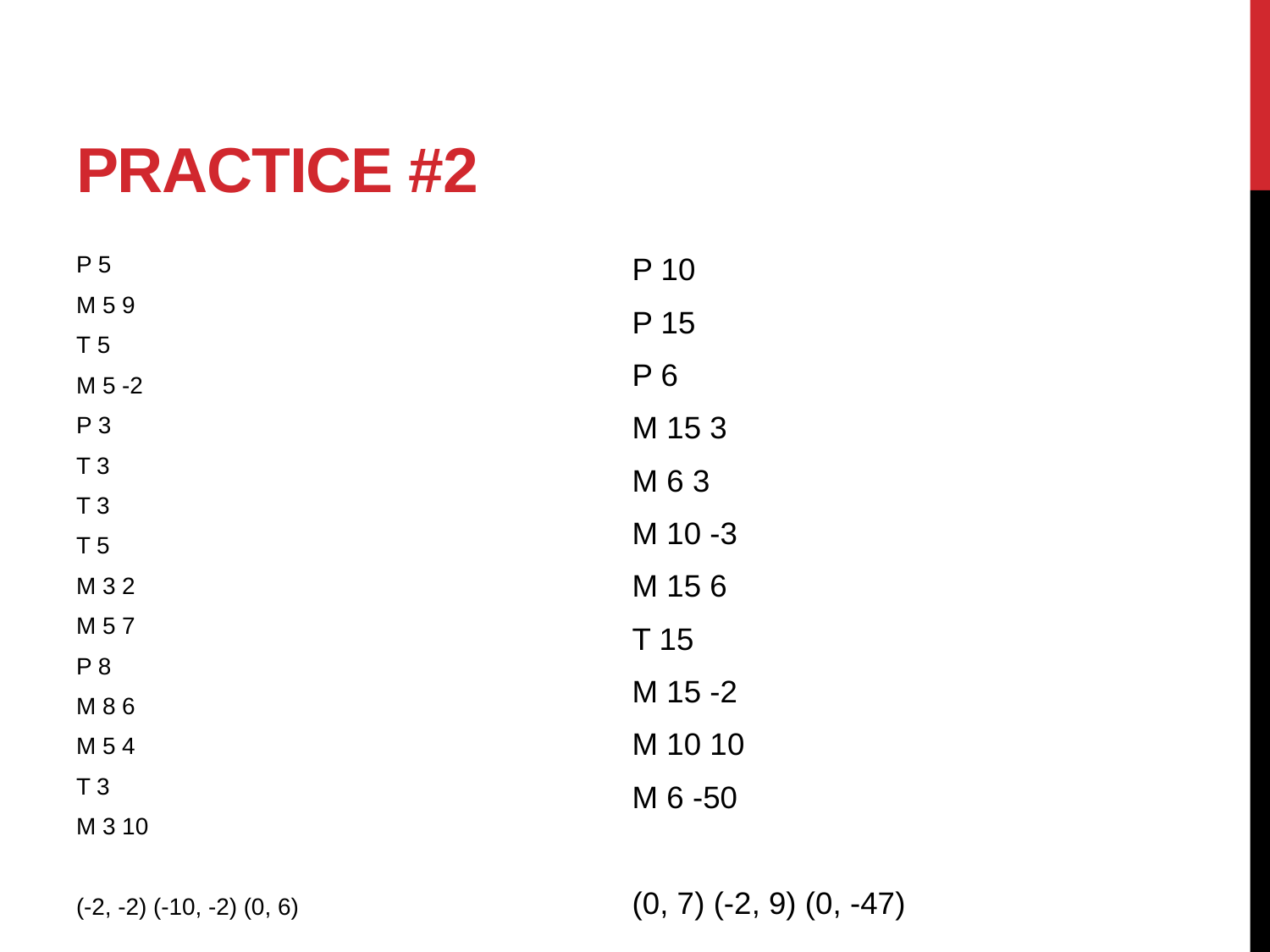

# Practice #2
P 5
M 5 9
T 5
M 5 -2
P 3
T 3
T 3
T 5
M 3 2
M 5 7
P 8
M 8 6
M 5 4
T 3
M 3 10

(-2, -2) (-10, -2) (0, 6)
P 10
P 15
P 6
M 15 3
M 6 3
M 10 -3
M 15 6
T 15
M 15 -2
M 10 10
M 6 -50

(0, 7) (-2, 9) (0, -47)